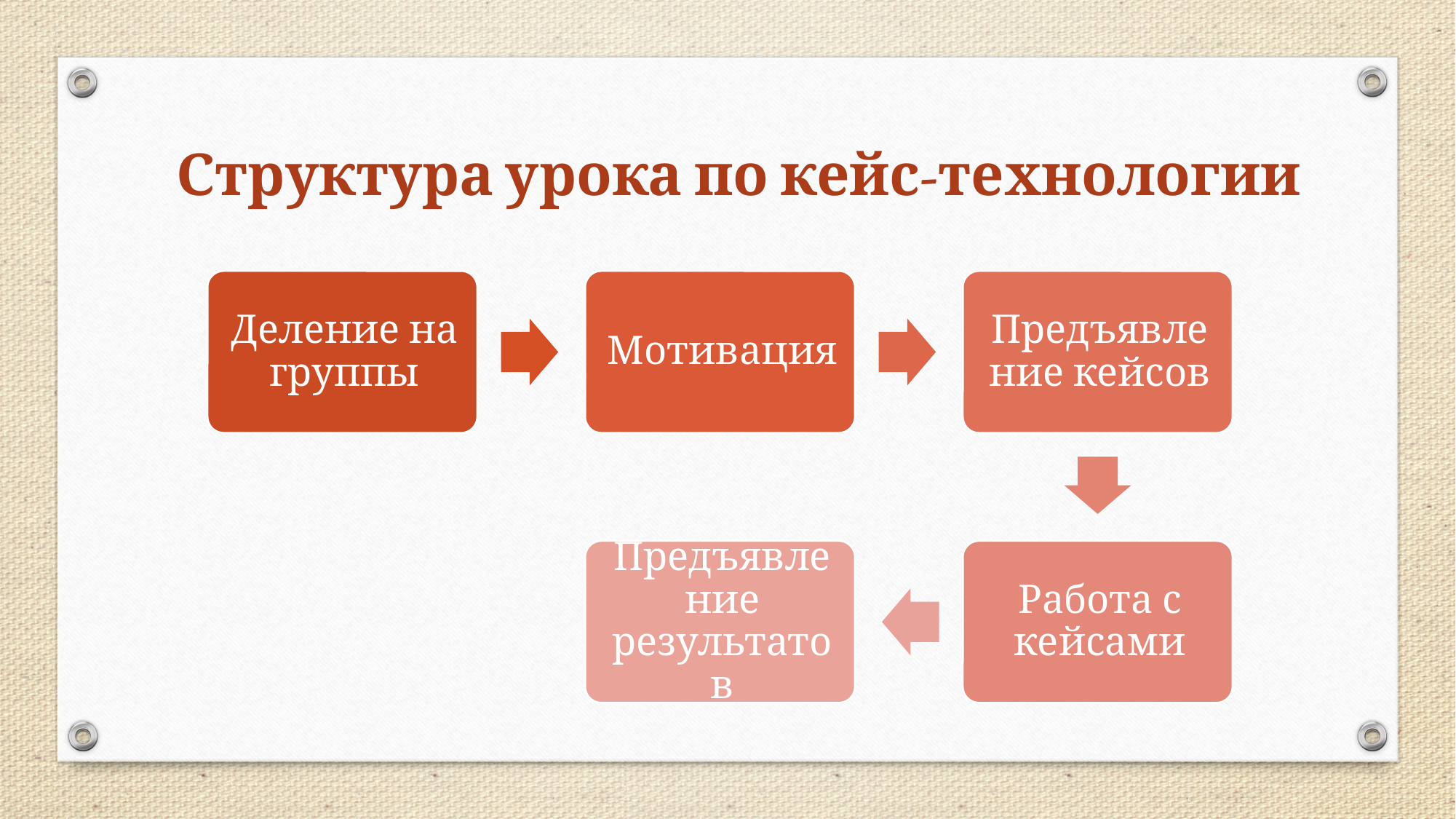

Структура урока по кейс-технологии
Деление на группы

Мотивация

Предъявление кейсов

Работа с кейсами

Предъявление результатов